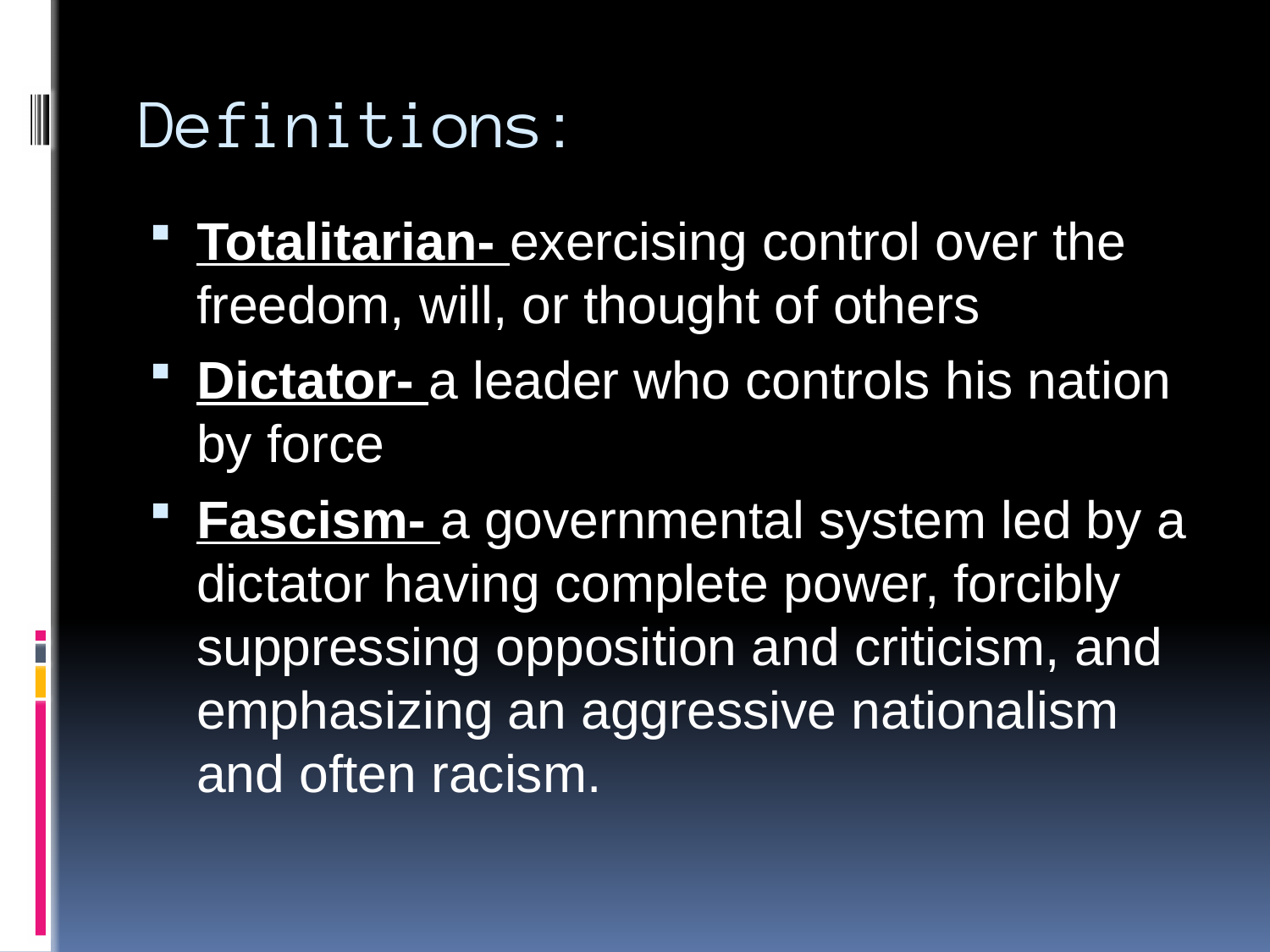

# Definitions:
Totalitarian- exercising control over the freedom, will, or thought of others
Dictator- a leader who controls his nation by force
Fascism- a governmental system led by a dictator having complete power, forcibly suppressing opposition and criticism, and emphasizing an aggressive nationalism and often racism.